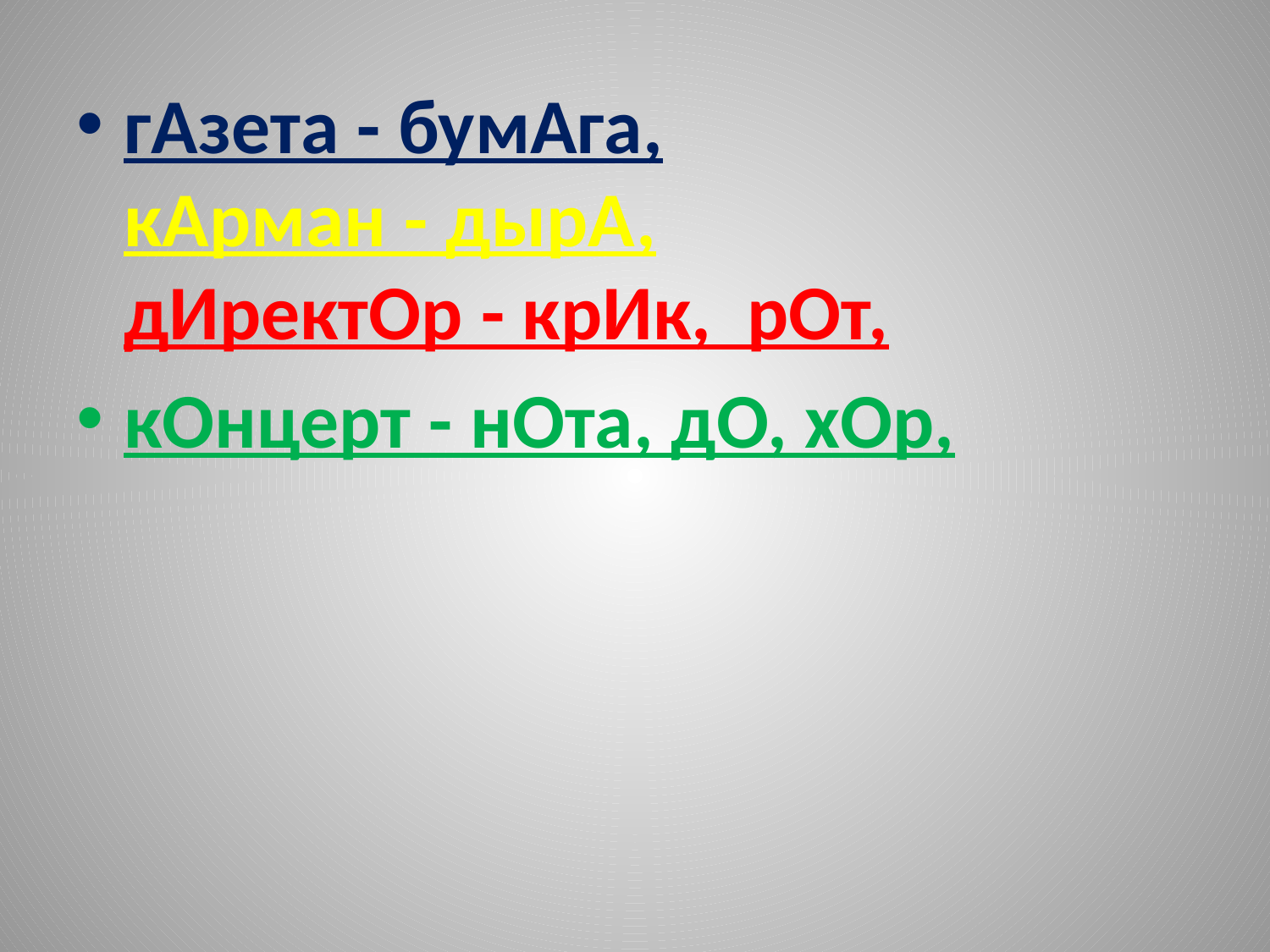

#
гАзета - бумАга,
кАрман - дырА,
дИректОр - крИк,  рОт,
кОнцерт - нОта, дО, хОр,